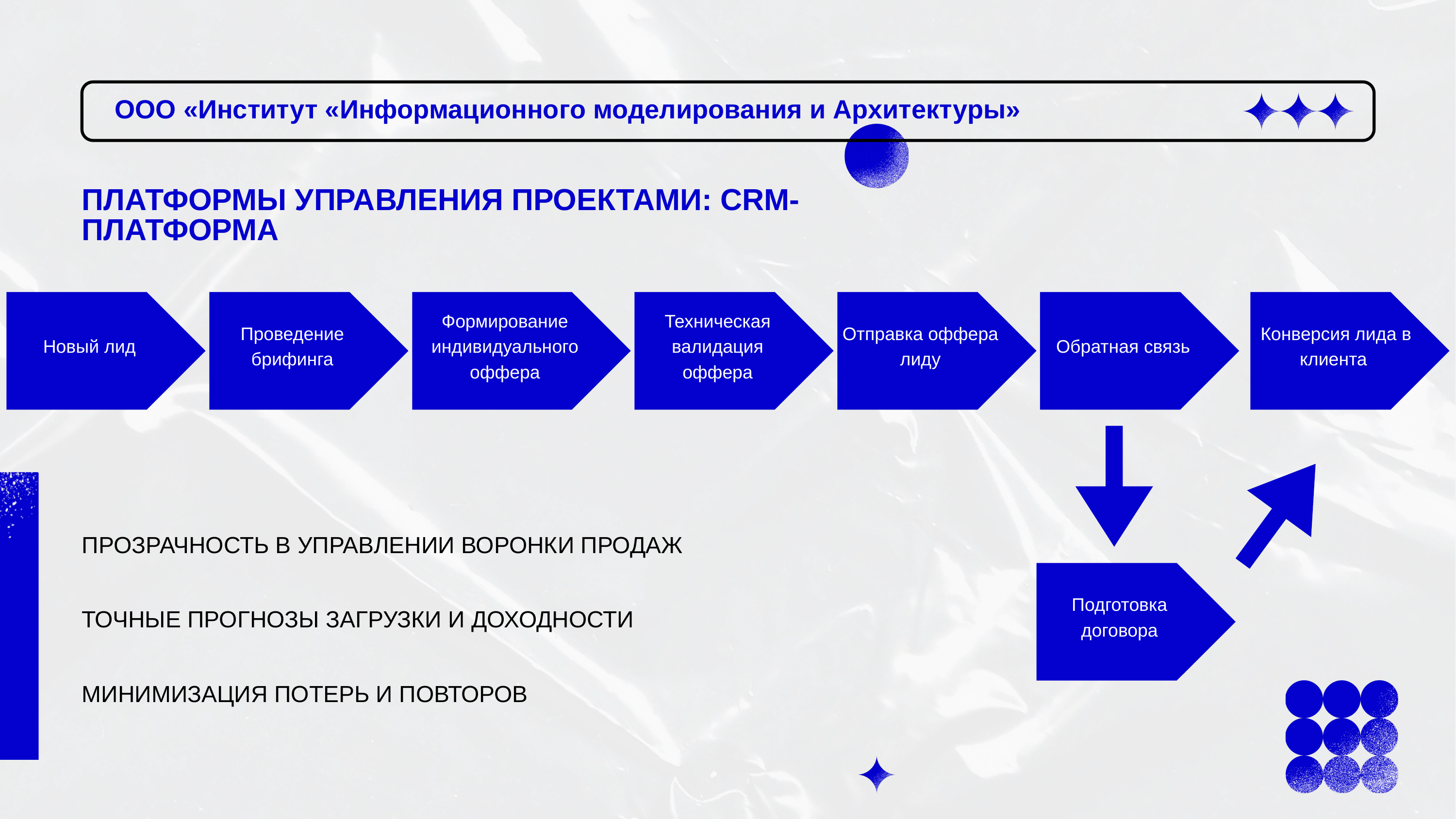

ООО «Институт «Информационного моделирования и Архитектуры»

ПЛАТФОРМЫ УПРАВЛЕНИЯ ПРОЕКТАМИ: CRM-ПЛАТФОРМА

Новый лид

Проведение брифинга

Формирование индивидуального оффера

Техническая валидация оффера

Отправка оффера лиду

Обратная связь

 Конверсия лида в клиента

ПРОЗРАЧНОСТЬ В УПРАВЛЕНИИ ВОРОНКИ ПРОДАЖ

ТОЧНЫЕ ПРОГНОЗЫ ЗАГРУЗКИ И ДОХОДНОСТИ

МИНИМИЗАЦИЯ ПОТЕРЬ И ПОВТОРОВ

Подготовка договора